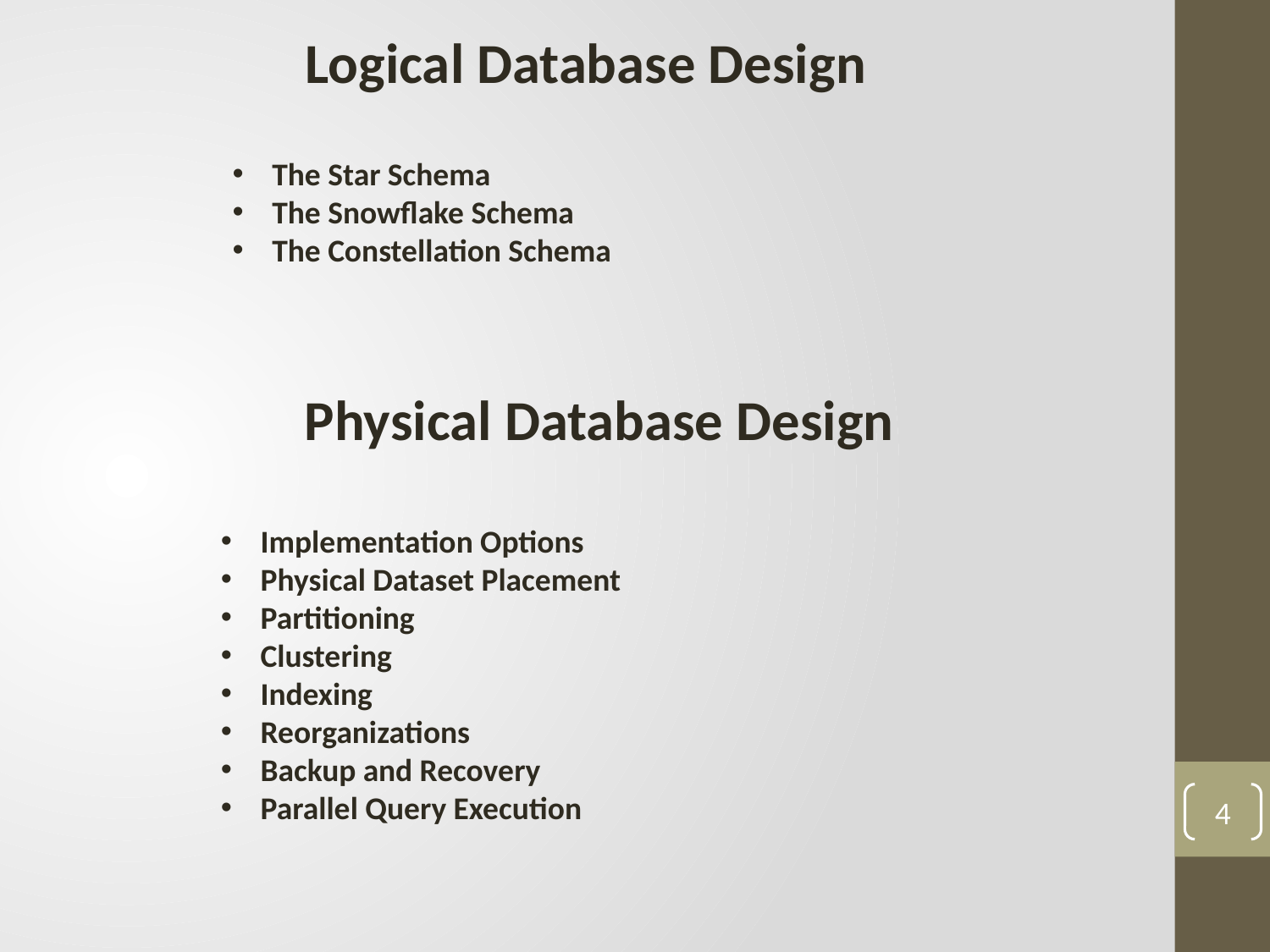

Logical Database Design
The Star Schema
The Snowflake Schema
The Constellation Schema
Physical Database Design
Implementation Options
Physical Dataset Placement
Partitioning
Clustering
Indexing
Reorganizations
Backup and Recovery
Parallel Query Execution
4